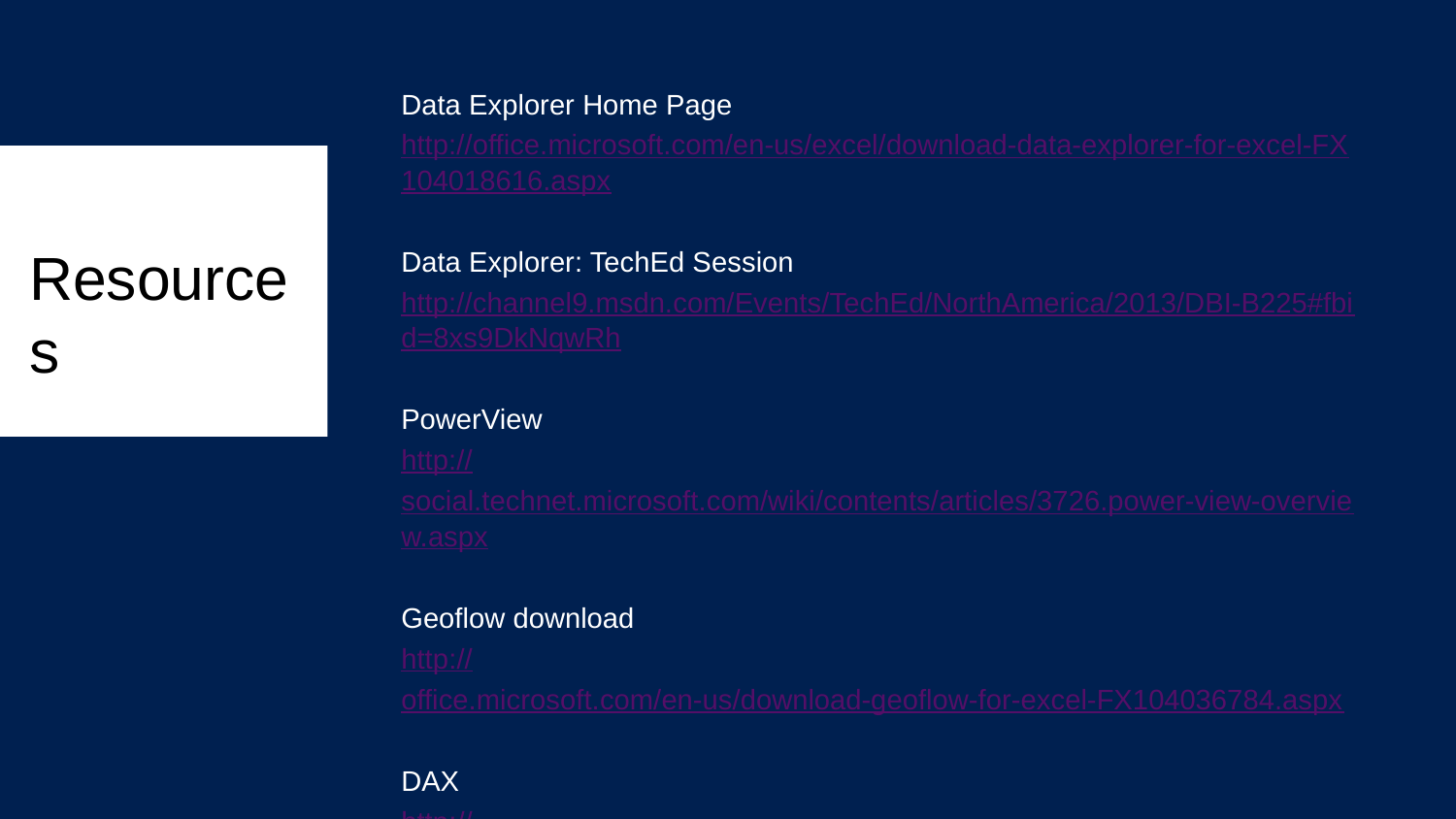

Data Explorer Home Page
http://office.microsoft.com/en-us/excel/download-data-explorer-for-excel-FX104018616.aspx

Data Explorer: TechEd Session
http://channel9.msdn.com/Events/TechEd/NorthAmerica/2013/DBI-B225#fbid=8xs9DkNqwRh

PowerView
http://social.technet.microsoft.com/wiki/contents/articles/3726.power-view-overview.aspx

Geoflow download
http://office.microsoft.com/en-us/download-geoflow-for-excel-FX104036784.aspx

DAX
http://social.technet.microsoft.com/wiki/contents/articles/7040.quickstart-learn-dax-basics-in-30-minutes.aspx

# Resources